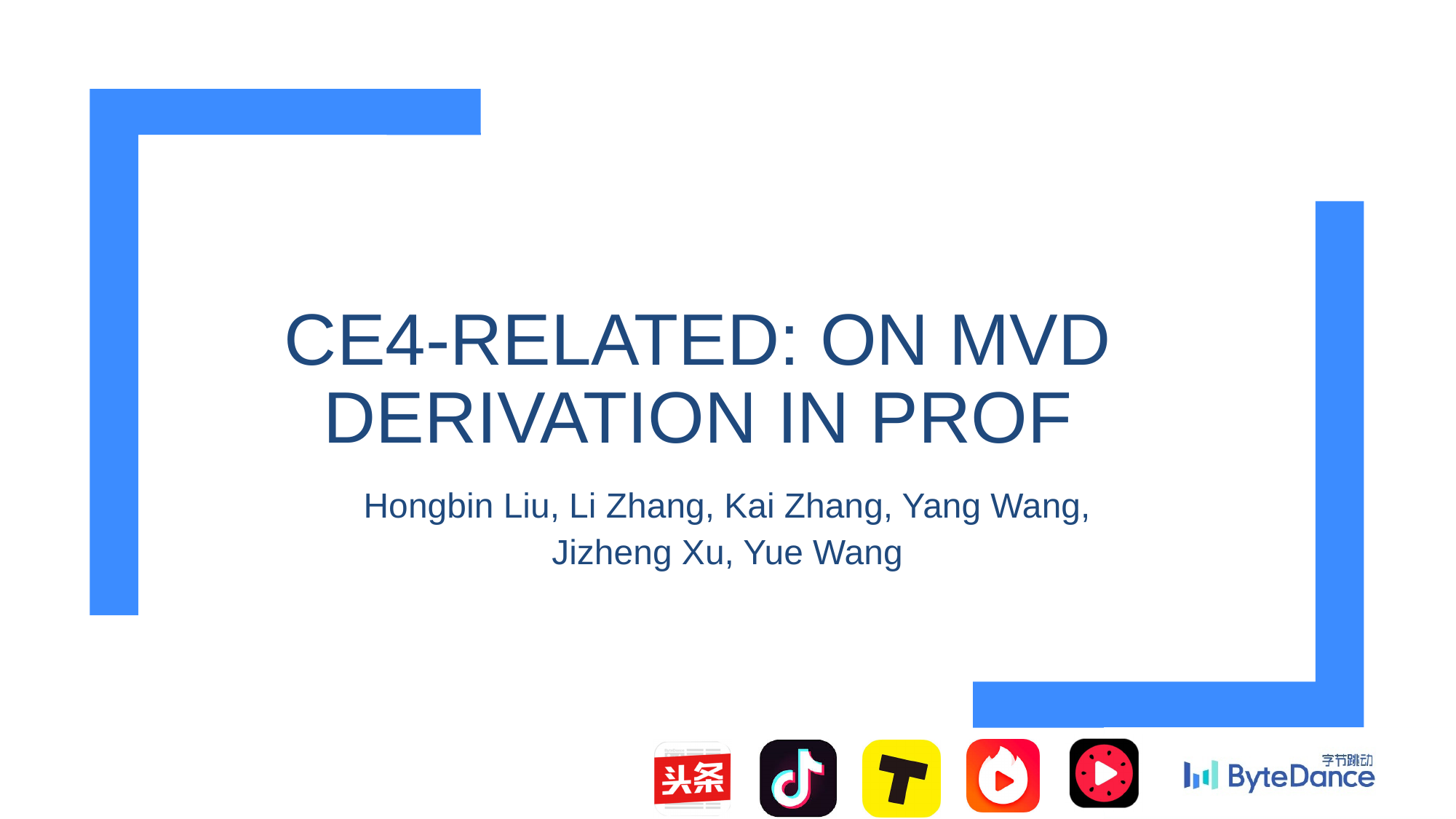

# CE4-related: On MVD derivation in PROF
Hongbin Liu, Li Zhang, Kai Zhang, Yang Wang, Jizheng Xu, Yue Wang